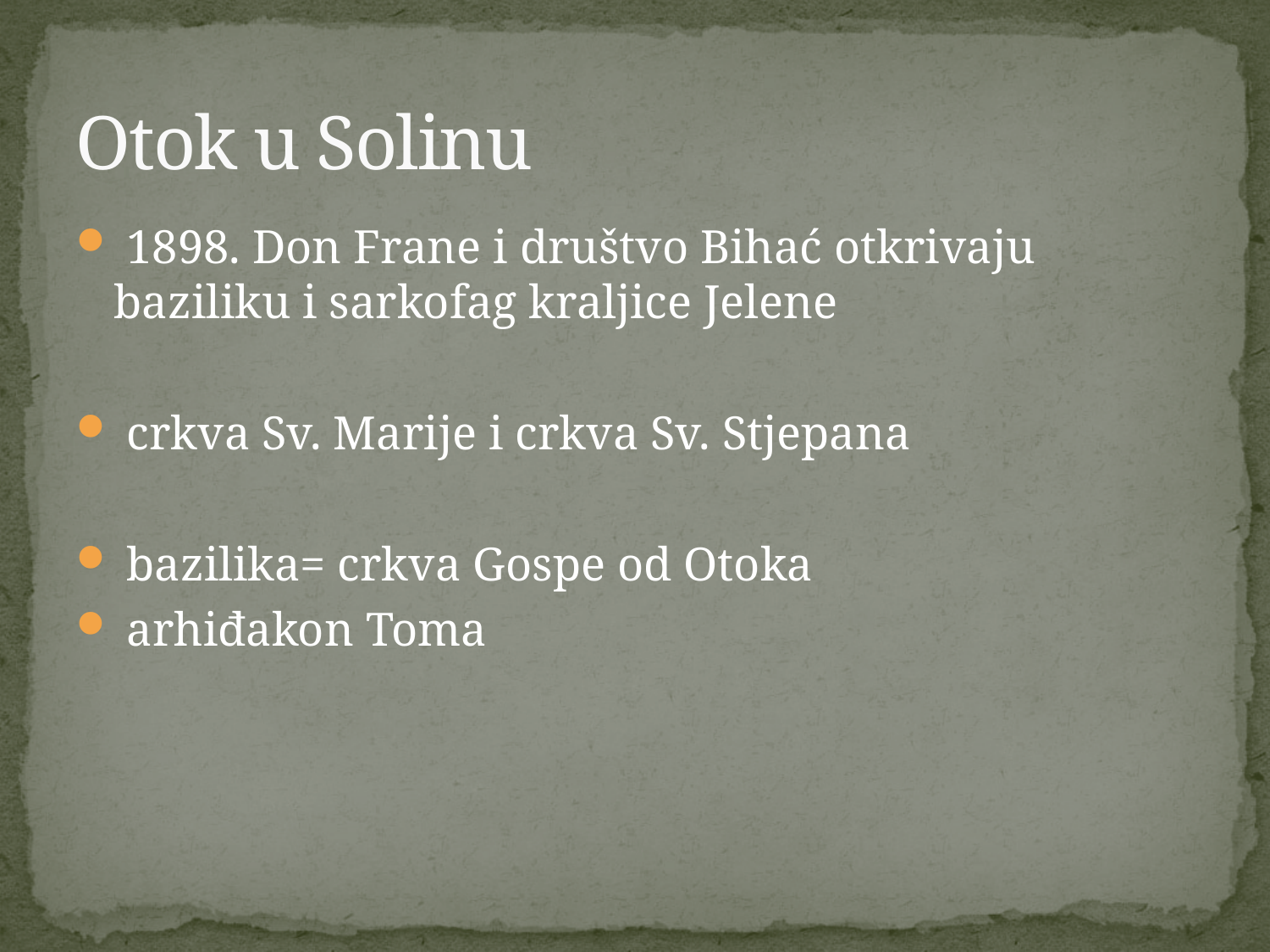

# Otok u Solinu
 1898. Don Frane i društvo Bihać otkrivaju baziliku i sarkofag kraljice Jelene

 crkva Sv. Marije i crkva Sv. Stjepana

 bazilika= crkva Gospe od Otoka
 arhiđakon Toma